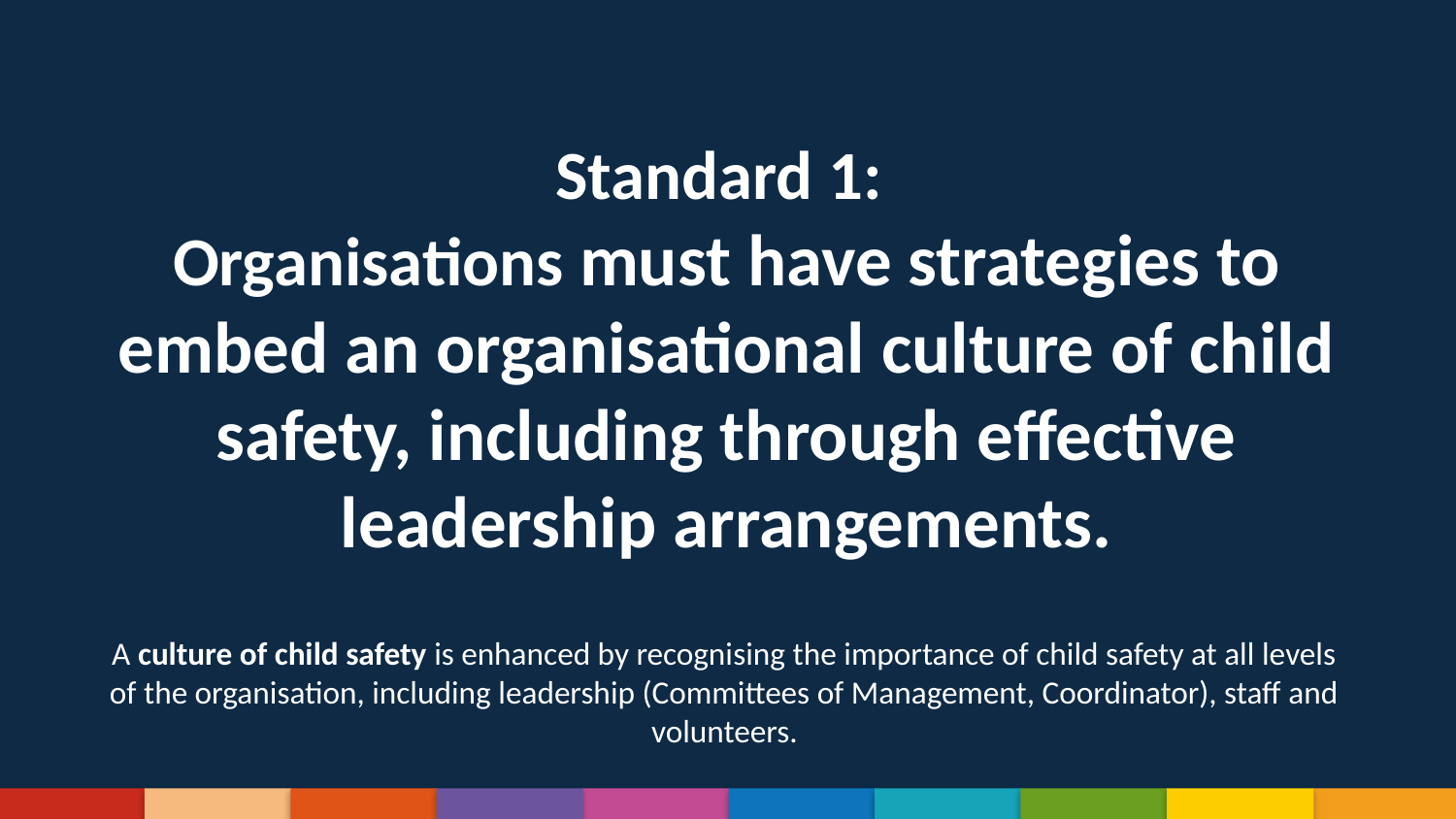

Standard 1:
Organisations must have strategies to embed an organisational culture of child safety, including through effective leadership arrangements.
A culture of child safety is enhanced by recognising the importance of child safety at all levels of the organisation, including leadership (Committees of Management, Coordinator), staff and volunteers.